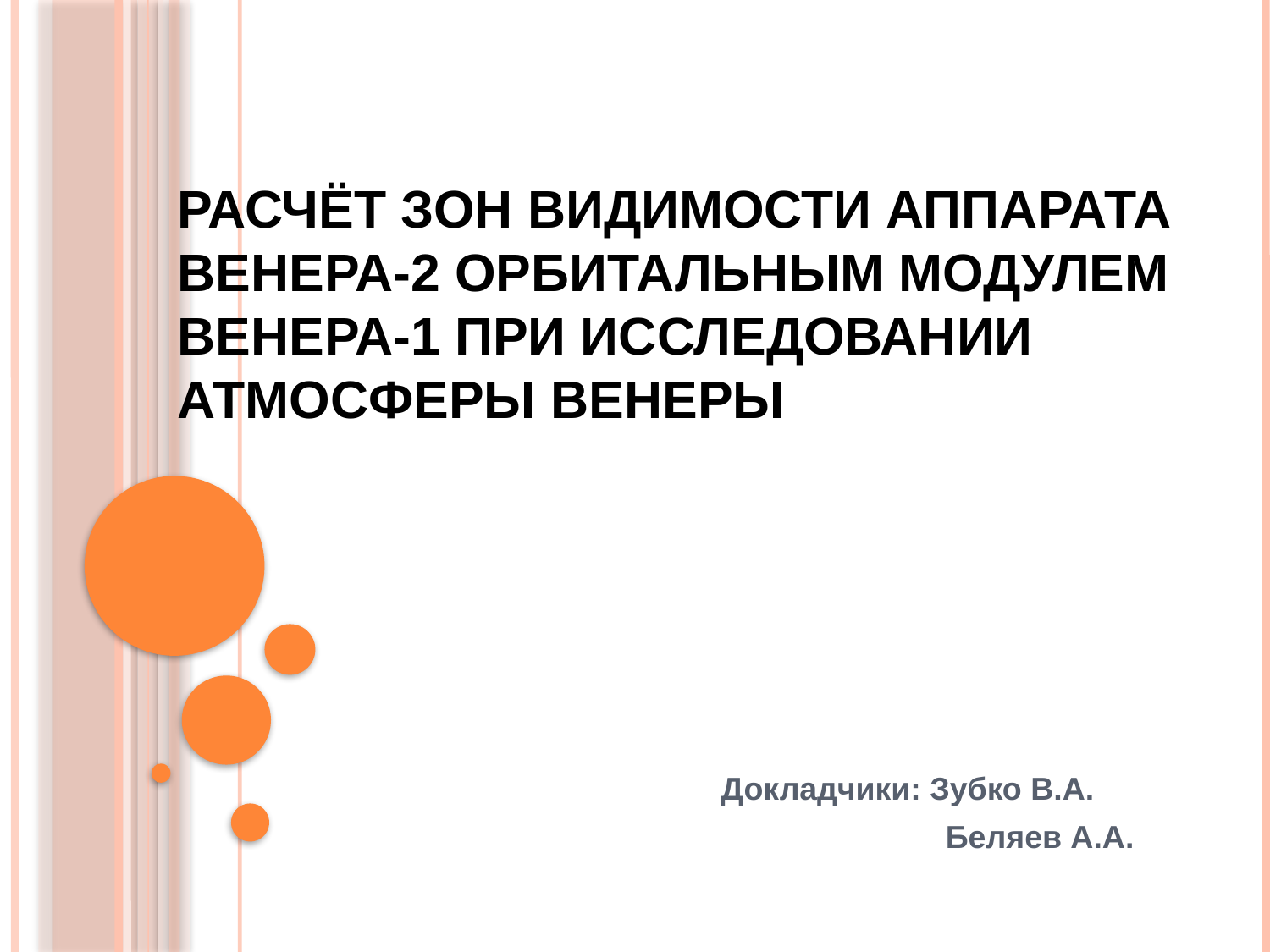

# Расчёт зон видимости аппарата Венера-2 орбитальным модулем Венера-1 при исследовании атмосферы Венеры
Докладчики: Зубко В.А.
	           Беляев А.А.